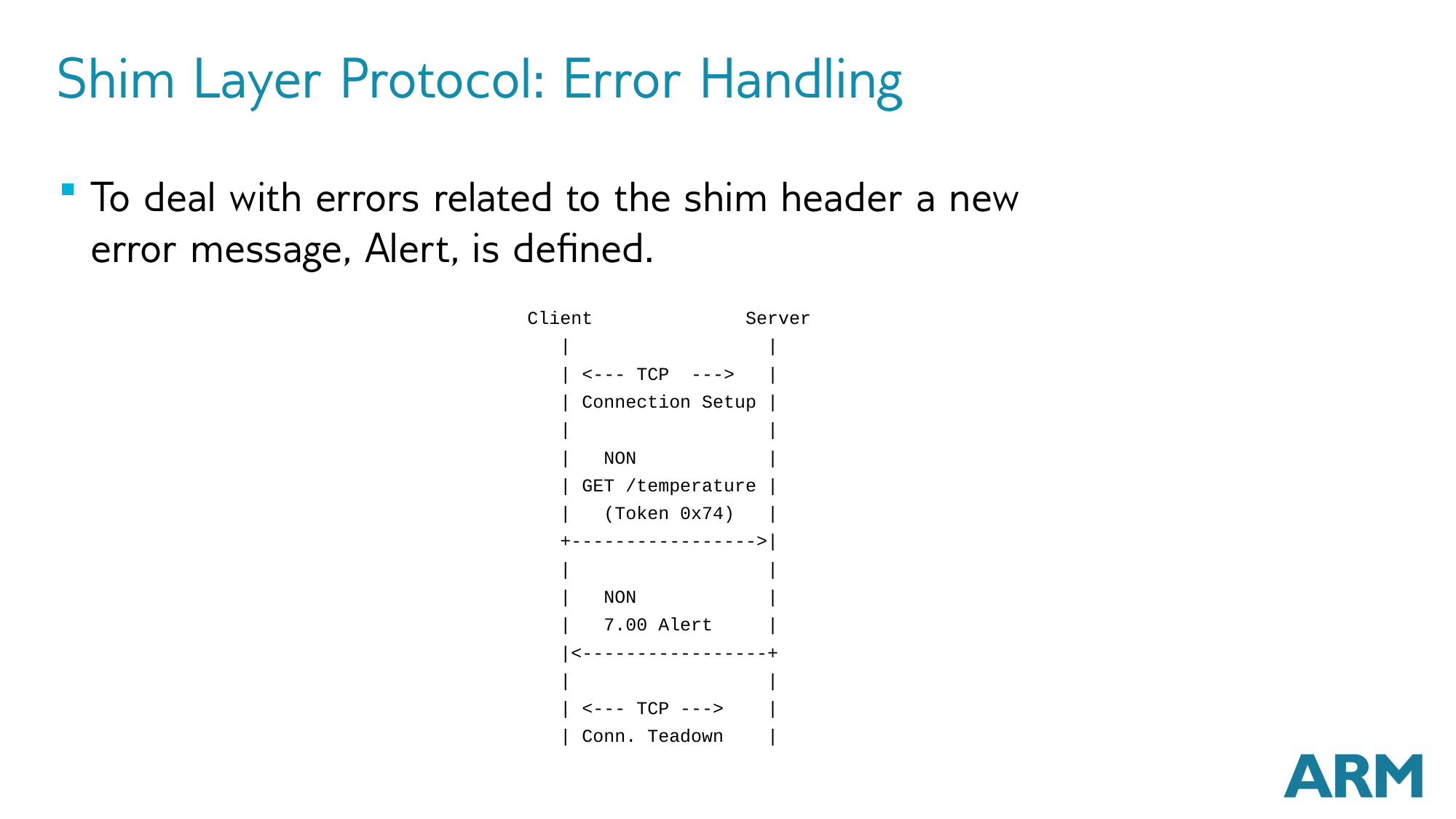

# Shim Layer Protocol: Error Handling
To deal with errors related to the shim header a new error message, Alert, is defined.
                        Client              Server
                           |                  |
                           | <--- TCP  --->   |
                           | Connection Setup |
                           |                  |
                           |   NON            |
                           | GET /temperature |
                           |   (Token 0x74)   |
                           +----------------->|
                           |                  |
                           |   NON            |
                           |   7.00 Alert     |
                           |<-----------------+
                           |                  |
                           | <--- TCP --->    |
                           | Conn. Teadown    |